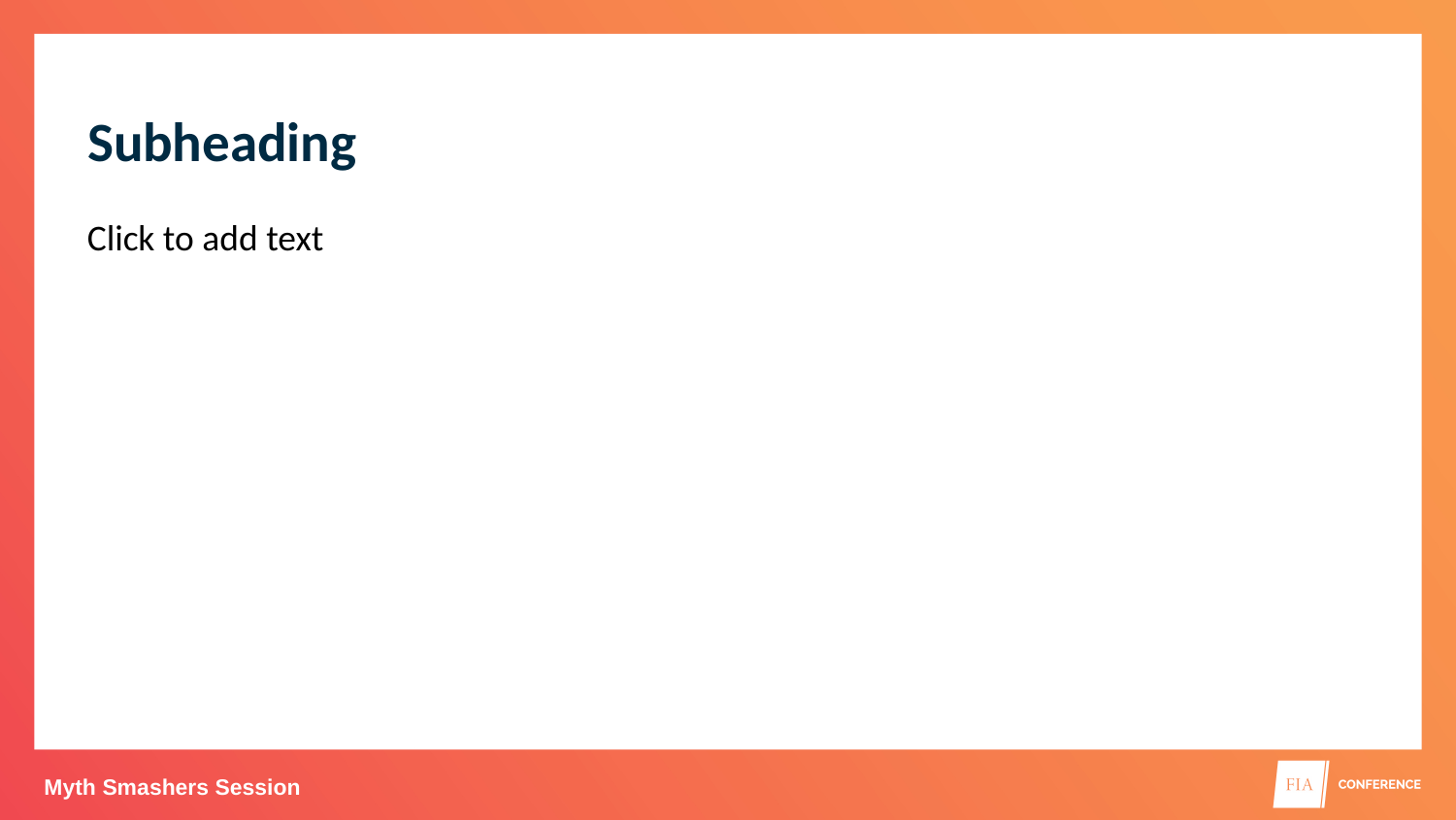

Subheading
Click to add text
Myth Smashers Session